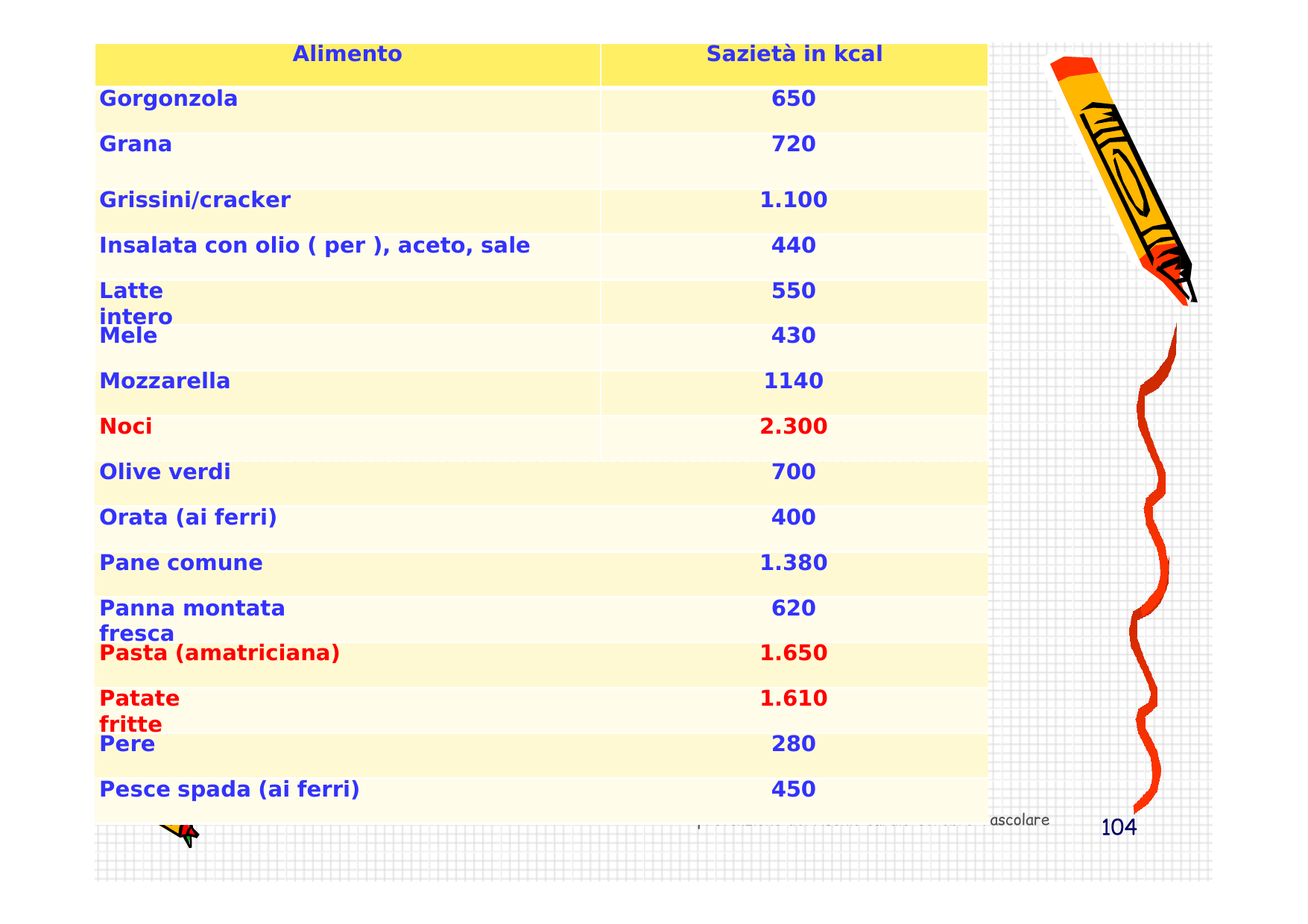

Alimento
Sazietà in kcal

Gorgonzola
650

Provincia Milano 1

Grana
720

Grissini/cracker
1.100

Insalata con olio ( per ), aceto, sale
440

Latte intero
550

Mele
430

Mozzarella
1140

Noci
2.300

Olive verdi
700

Orata (ai ferri)
400

Pane comune
1.380

Panna montata fresca
620

Pasta (amatriciana)
1.650

Patate fritte
1.610

Pere
280

Pesce spada (ai ferri)
450

prevenzione del rischio cardio-cerebro-v
ascolare

104